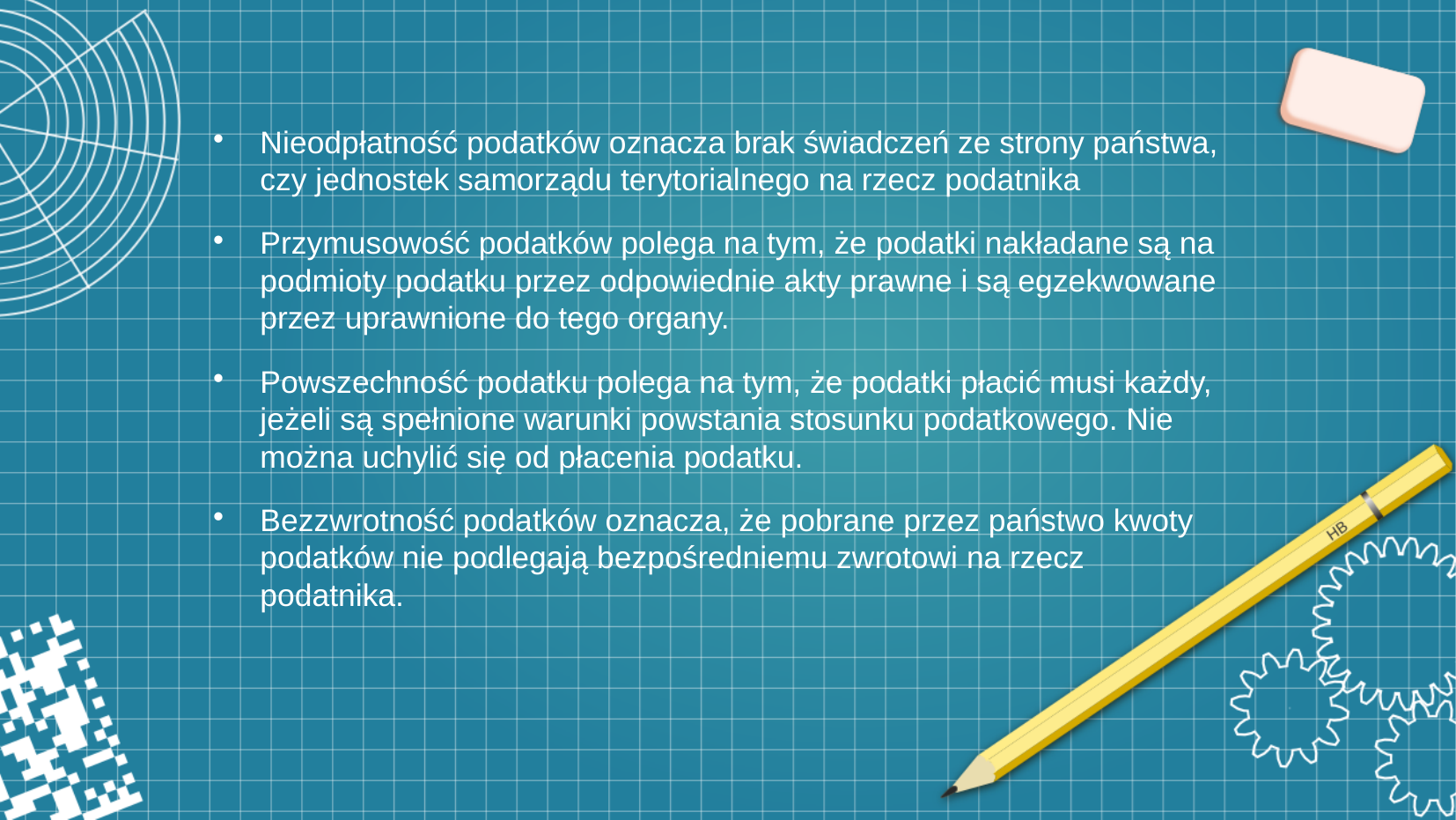

# Nieodpłatność podatków oznacza brak świadczeń ze strony państwa, czy jednostek samorządu terytorialnego na rzecz podatnika
Przymusowość podatków polega na tym, że podatki nakładane są na podmioty podatku przez odpowiednie akty prawne i są egzekwowane przez uprawnione do tego organy.
Powszechność podatku polega na tym, że podatki płacić musi każdy, jeżeli są spełnione warunki powstania stosunku podatkowego. Nie można uchylić się od płacenia podatku.
Bezzwrotność podatków oznacza, że pobrane przez państwo kwoty podatków nie podlegają bezpośredniemu zwrotowi na rzecz podatnika.